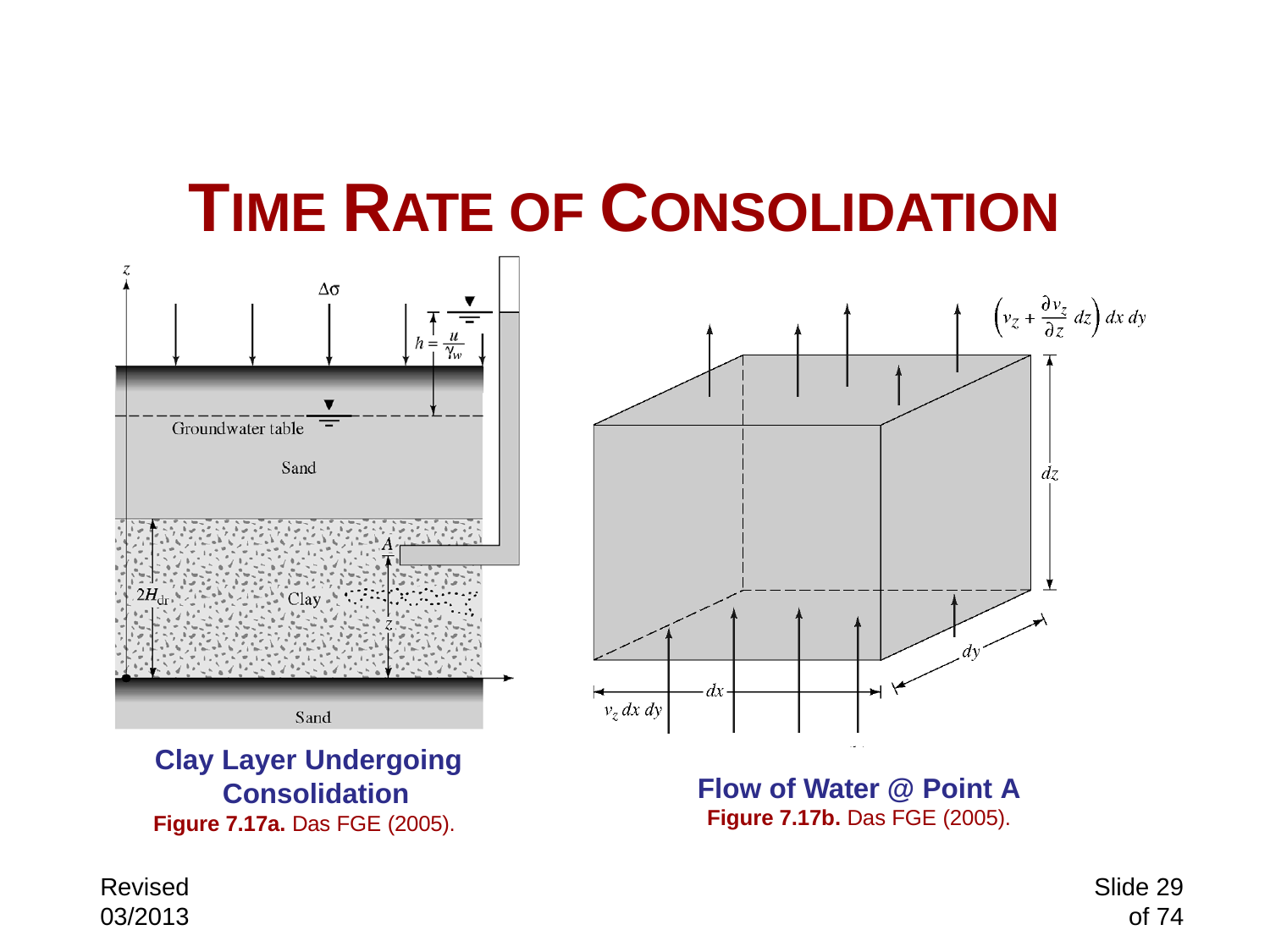

TIME RATE OF CONSOLIDATION

Clay Layer Undergoing  Consolidation
Figure 7.17a. Das FGE (2005).
Flow of Water @ Point A
Figure 7.17b. Das FGE (2005).
Slide 29 of 74
Revised 03/2013